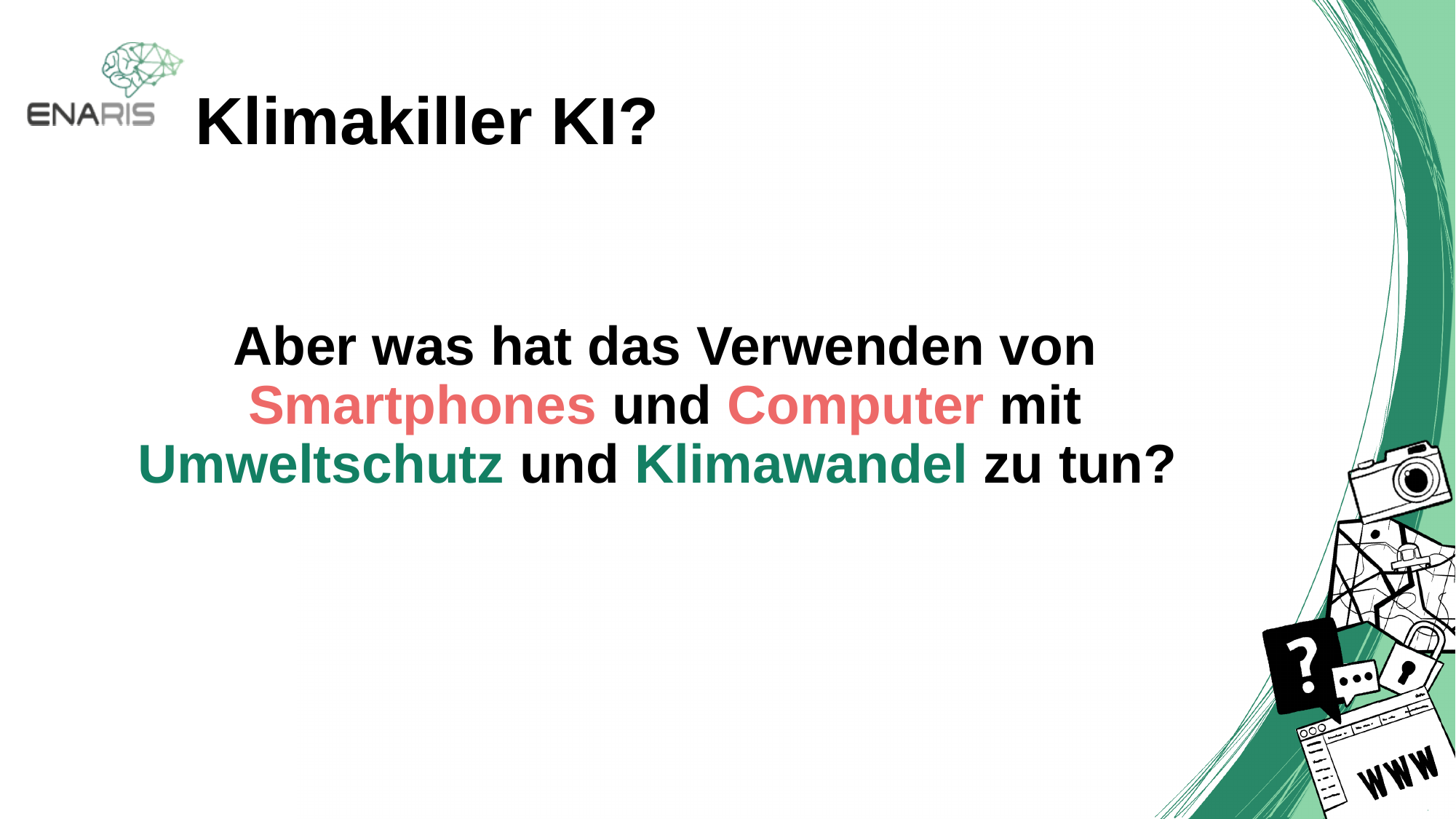

# Klimakiller KI?
Aber was hat das Verwenden von Smartphones und Computer mit Umweltschutz und Klimawandel zu tun?